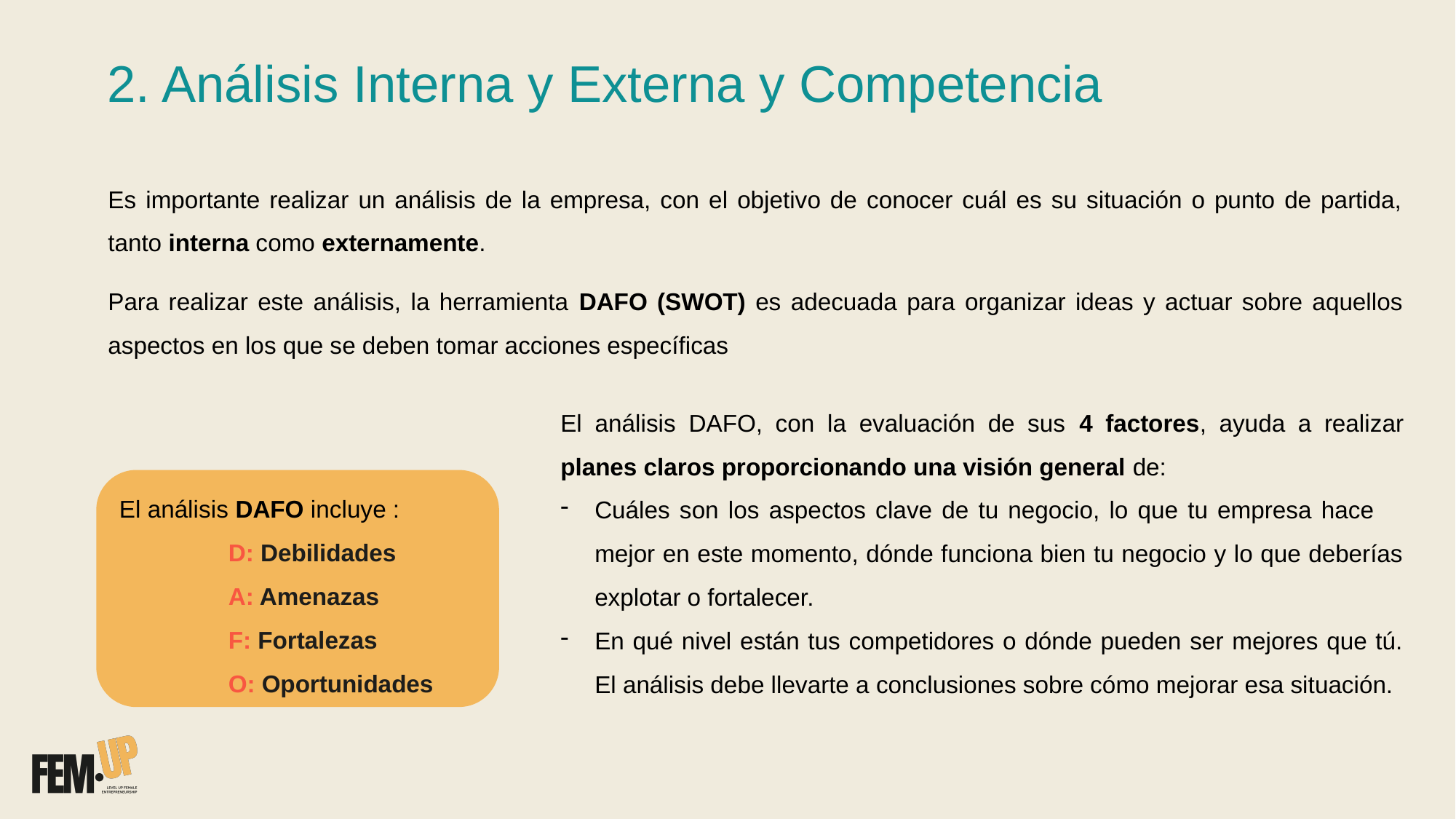

# 2. Análisis Interna y Externa y Competencia
Es importante realizar un análisis de la empresa, con el objetivo de conocer cuál es su situación o punto de partida, tanto interna como externamente.
Para realizar este análisis, la herramienta DAFO (SWOT) es adecuada para organizar ideas y actuar sobre aquellos aspectos en los que se deben tomar acciones específicas
El análisis DAFO, con la evaluación de sus 4 factores, ayuda a realizar planes claros proporcionando una visión general de:
Cuáles son los aspectos clave de tu negocio, lo que tu empresa hace    mejor en este momento, dónde funciona bien tu negocio y lo que deberías explotar o fortalecer.
En qué nivel están tus competidores o dónde pueden ser mejores que tú. El análisis debe llevarte a conclusiones sobre cómo mejorar esa situación.
El análisis DAFO incluye :
	D: Debilidades
	A: Amenazas
	F: Fortalezas
	O: Oportunidades